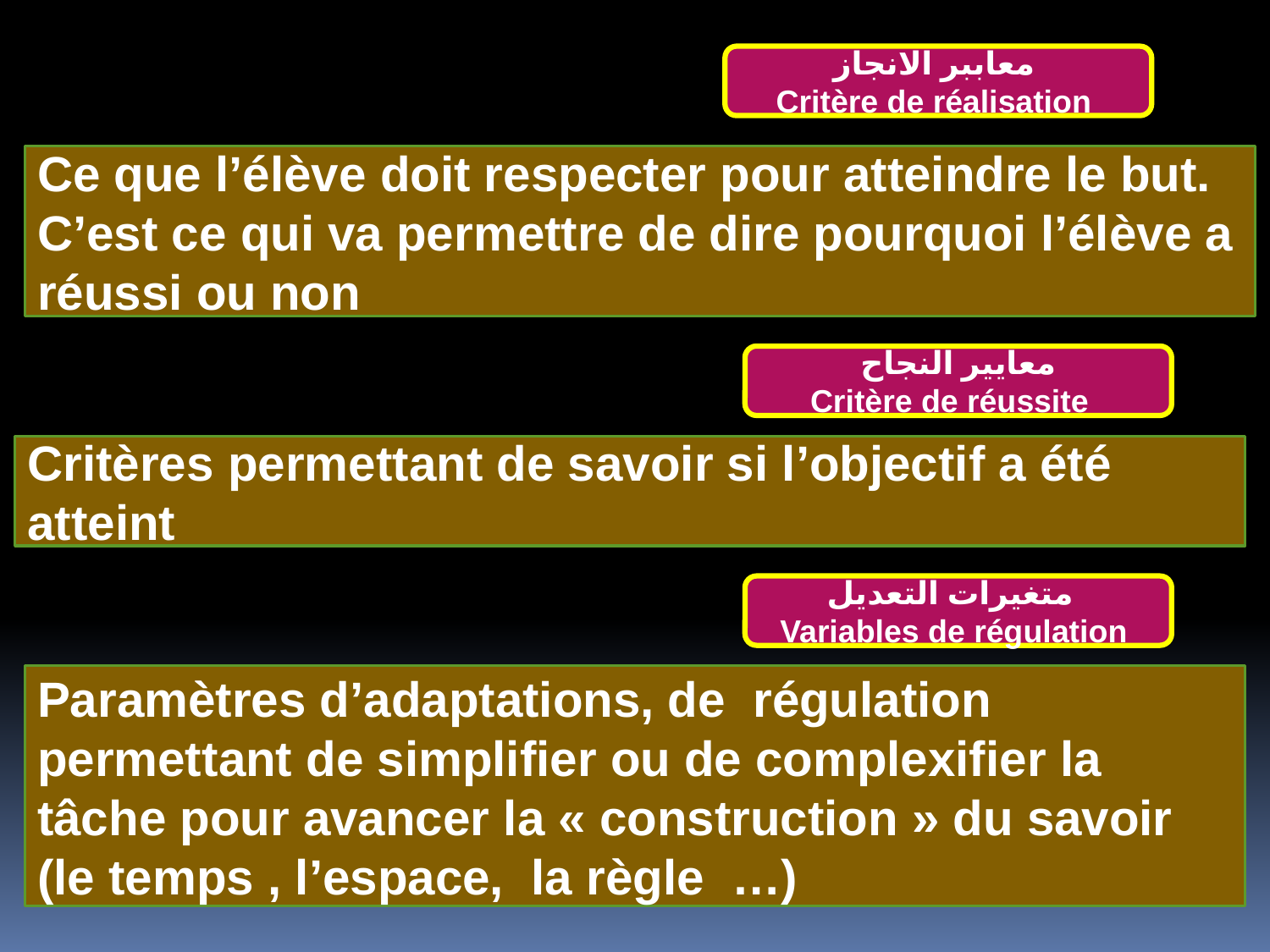

معاببر الانجاز
Critère de réalisation
Ce que l’élève doit respecter pour atteindre le but.  C’est ce qui va permettre de dire pourquoi l’élève a réussi ou non
معايير النجاح
Critère de réussite

Critères permettant de savoir si l’objectif a été atteint

متغيرات التعديل
Variables de régulation
Paramètres d’adaptations, de  régulation permettant de simplifier ou de complexifier la tâche pour avancer la « construction » du savoir  (le temps , l’espace,  la règle  …)
17